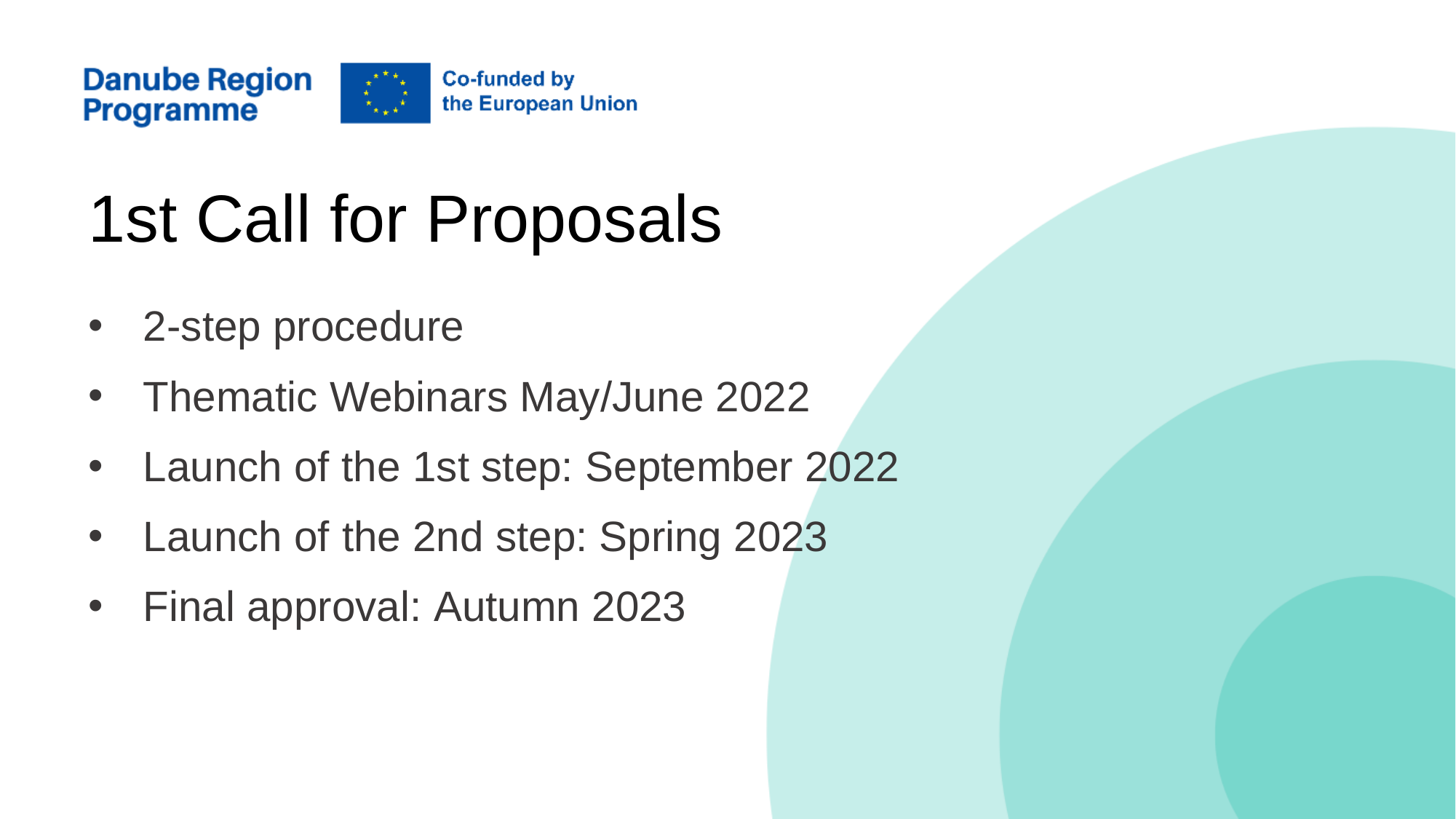

# 1st Call for Proposals
2-step procedure
Thematic Webinars May/June 2022
Launch of the 1st step: September 2022
Launch of the 2nd step: Spring 2023
Final approval: Autumn 2023